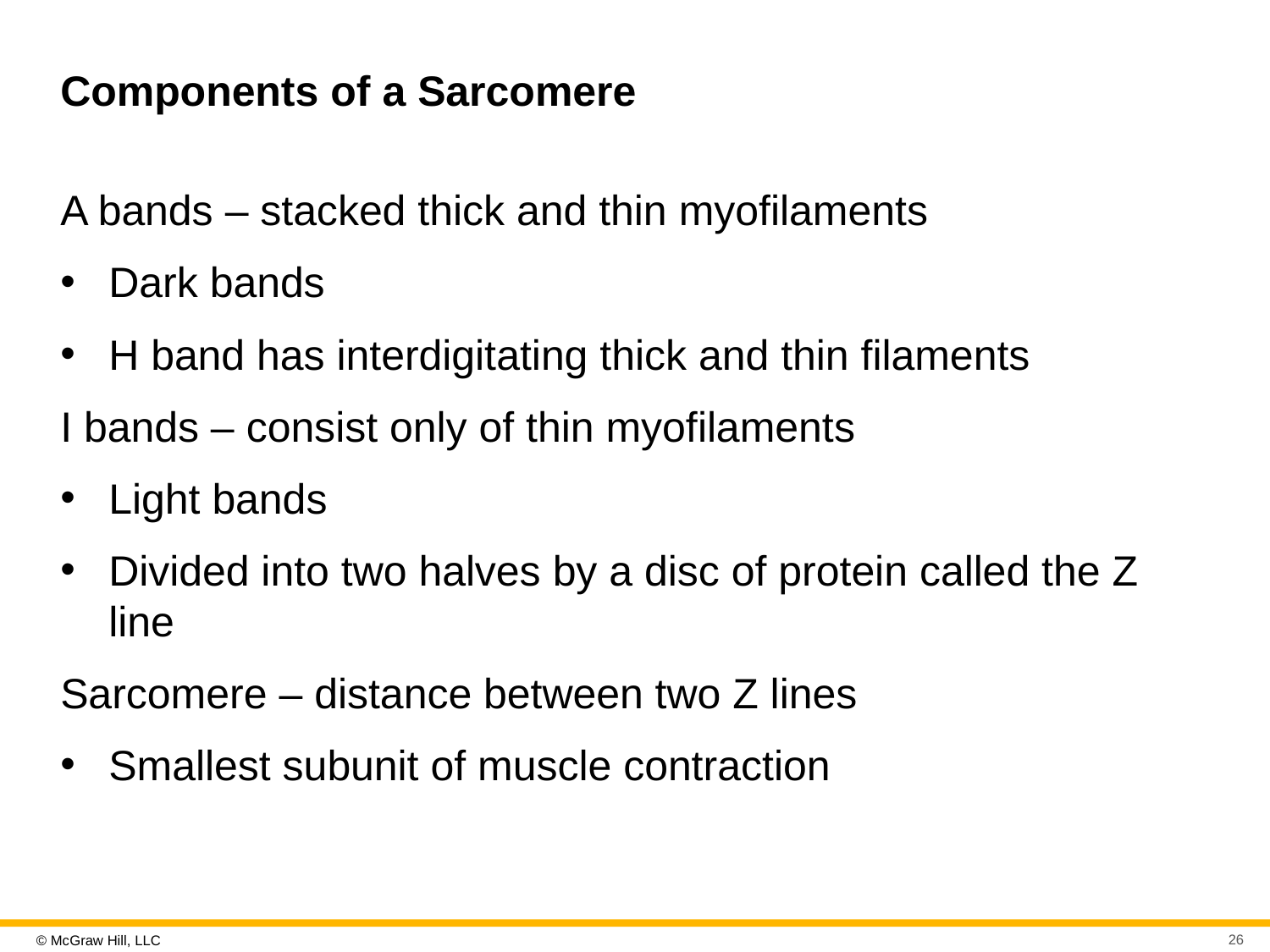

# Components of a Sarcomere
A bands – stacked thick and thin myofilaments
Dark bands
H band has interdigitating thick and thin filaments
I bands – consist only of thin myofilaments
Light bands
Divided into two halves by a disc of protein called the Z line
Sarcomere – distance between two Z lines
Smallest subunit of muscle contraction
26